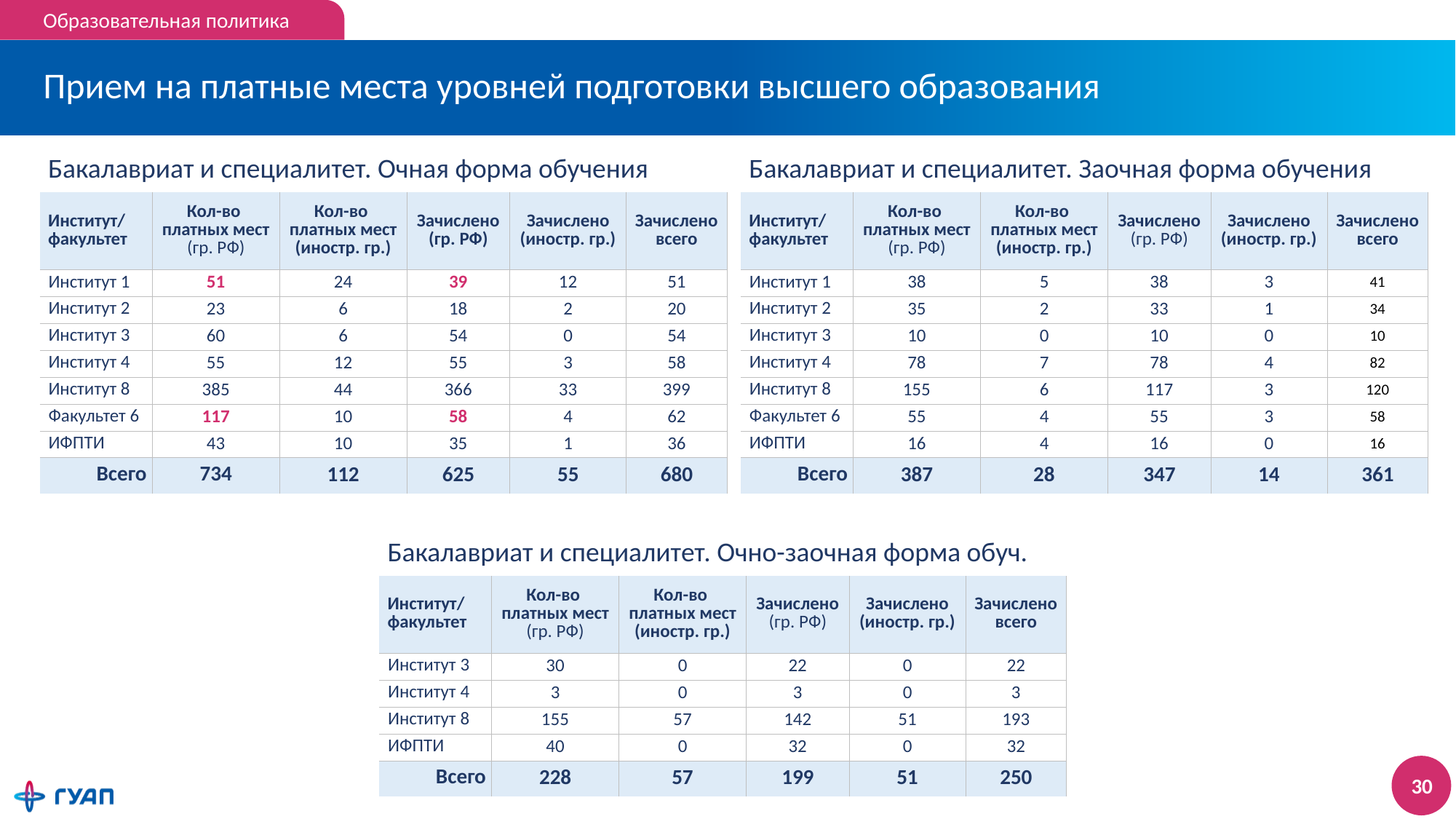

Образовательная политика
# Прием на платные места уровней подготовки высшего образования
| Бакалавриат и специалитет. Заочная форма обучения |  |  |  |  |  |
| --- | --- | --- | --- | --- | --- |
| Институт/ факультет | Кол-во платных мест (гр. РФ) | Кол-во платных мест (иностр. гр.) | Зачислено (гр. РФ) | Зачислено (иностр. гр.) | Зачислено всего |
| Институт 1 | 38 | 5 | 38 | 3 | 41 |
| Институт 2 | 35 | 2 | 33 | 1 | 34 |
| Институт 3 | 10 | 0 | 10 | 0 | 10 |
| Институт 4 | 78 | 7 | 78 | 4 | 82 |
| Институт 8 | 155 | 6 | 117 | 3 | 120 |
| Факультет 6 | 55 | 4 | 55 | 3 | 58 |
| ИФПТИ | 16 | 4 | 16 | 0 | 16 |
| Всего | 387 | 28 | 347 | 14 | 361 |
| Бакалавриат и специалитет. Очная форма обучения |  |  |  |  |  |
| --- | --- | --- | --- | --- | --- |
| Институт/ факультет | Кол-во платных мест (гр. РФ) | Кол-во платных мест (иностр. гр.) | Зачислено (гр. РФ) | Зачислено (иностр. гр.) | Зачислено всего |
| Институт 1 | 51 | 24 | 39 | 12 | 51 |
| Институт 2 | 23 | 6 | 18 | 2 | 20 |
| Институт 3 | 60 | 6 | 54 | 0 | 54 |
| Институт 4 | 55 | 12 | 55 | 3 | 58 |
| Институт 8 | 385 | 44 | 366 | 33 | 399 |
| Факультет 6 | 117 | 10 | 58 | 4 | 62 |
| ИФПТИ | 43 | 10 | 35 | 1 | 36 |
| Всего | 734 | 112 | 625 | 55 | 680 |
| Бакалавриат и специалитет. Очно-заочная форма обуч. |  |  |  |  |  |
| --- | --- | --- | --- | --- | --- |
| Институт/ факультет | Кол-во платных мест (гр. РФ) | Кол-во платных мест (иностр. гр.) | Зачислено (гр. РФ) | Зачислено (иностр. гр.) | Зачислено всего |
| Институт 3 | 30 | 0 | 22 | 0 | 22 |
| Институт 4 | 3 | 0 | 3 | 0 | 3 |
| Институт 8 | 155 | 57 | 142 | 51 | 193 |
| ИФПТИ | 40 | 0 | 32 | 0 | 32 |
| Всего | 228 | 57 | 199 | 51 | 250 |